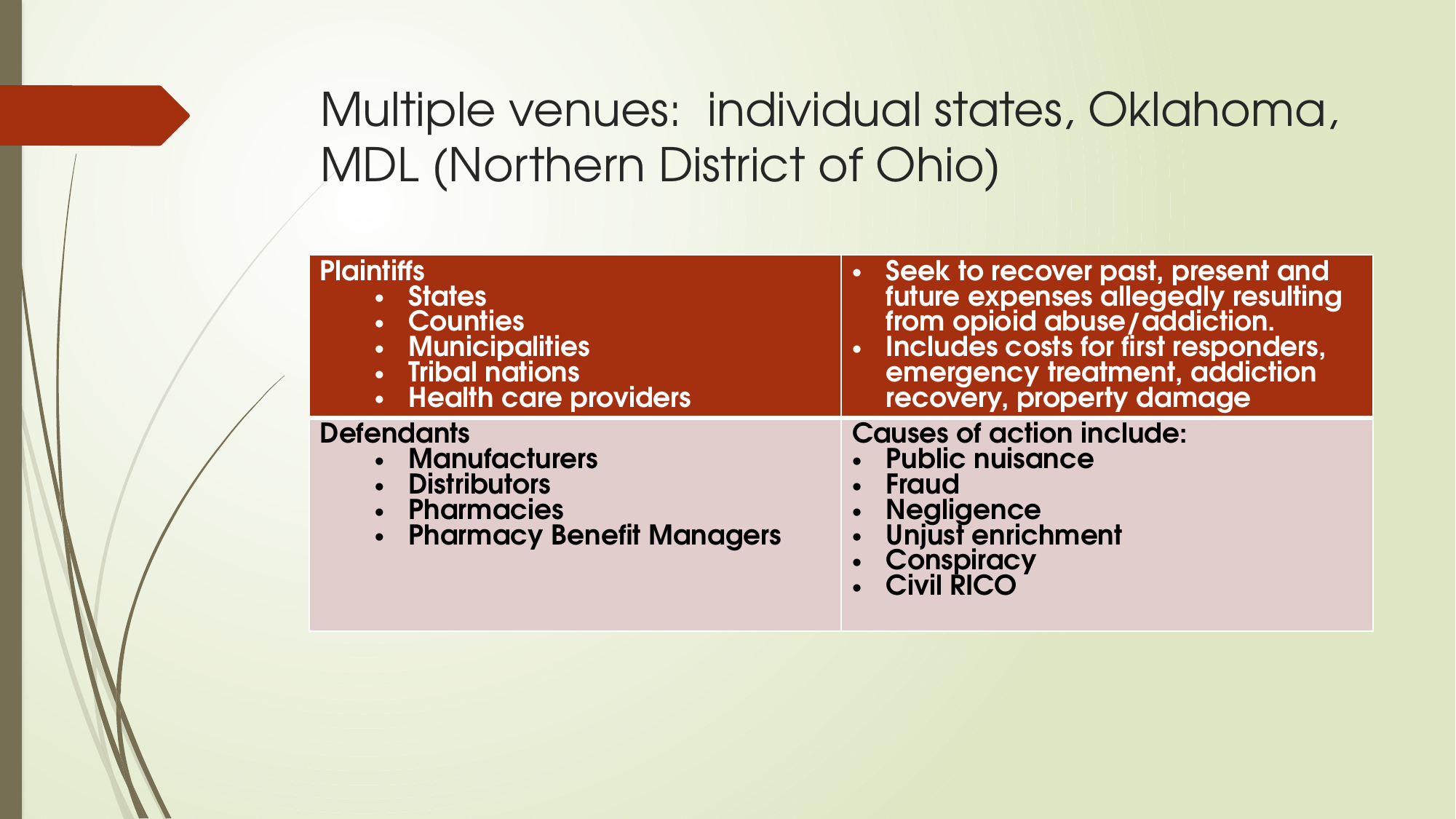

# Multiple venues:  individual states, Oklahoma, MDL (Northern District of Ohio)
| Plaintiffs States Counties Municipalities Tribal nations Health care providers | Seek to recover past, present and future expenses allegedly resulting from opioid abuse/addiction. Includes costs for first responders, emergency treatment, addiction recovery, property damage |
| --- | --- |
| Defendants Manufacturers Distributors Pharmacies Pharmacy Benefit Managers | Causes of action include: Public nuisance Fraud Negligence Unjust enrichment Conspiracy Civil RICO |